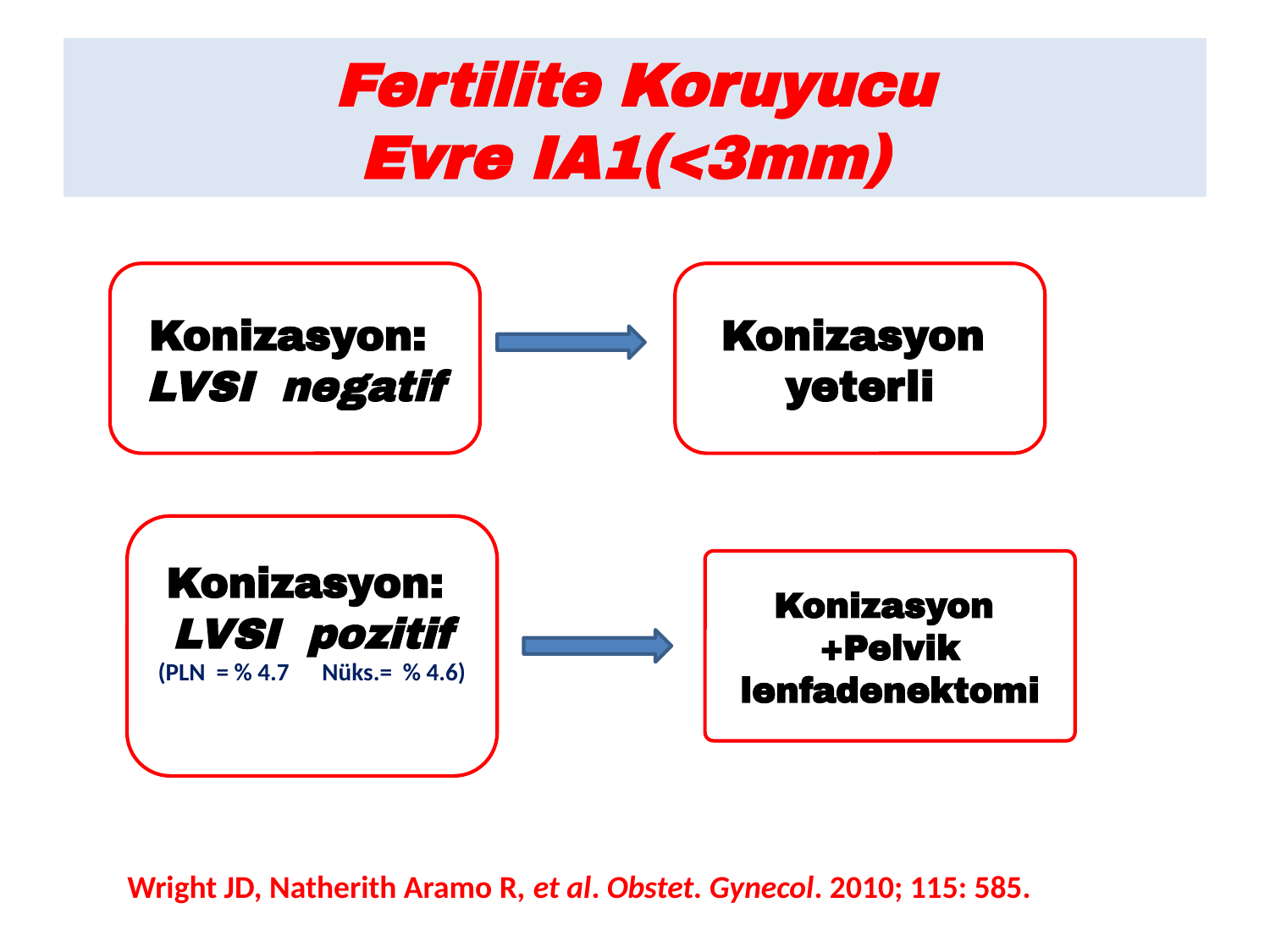

# Fertilite Koruyucu Evre IA1(<3mm)

Konizasyon:
LVSI  negatif
Konizasyon
yeterli

Konizasyon:
LVSI  pozitif
(PLN  = % 4.7      Nüks.=  % 4.6)

Konizasyon
+Pelvik lenfadenektomi

Wright JD, Natherith Aramo R, et al. Obstet. Gynecol. 2010; 115: 585.